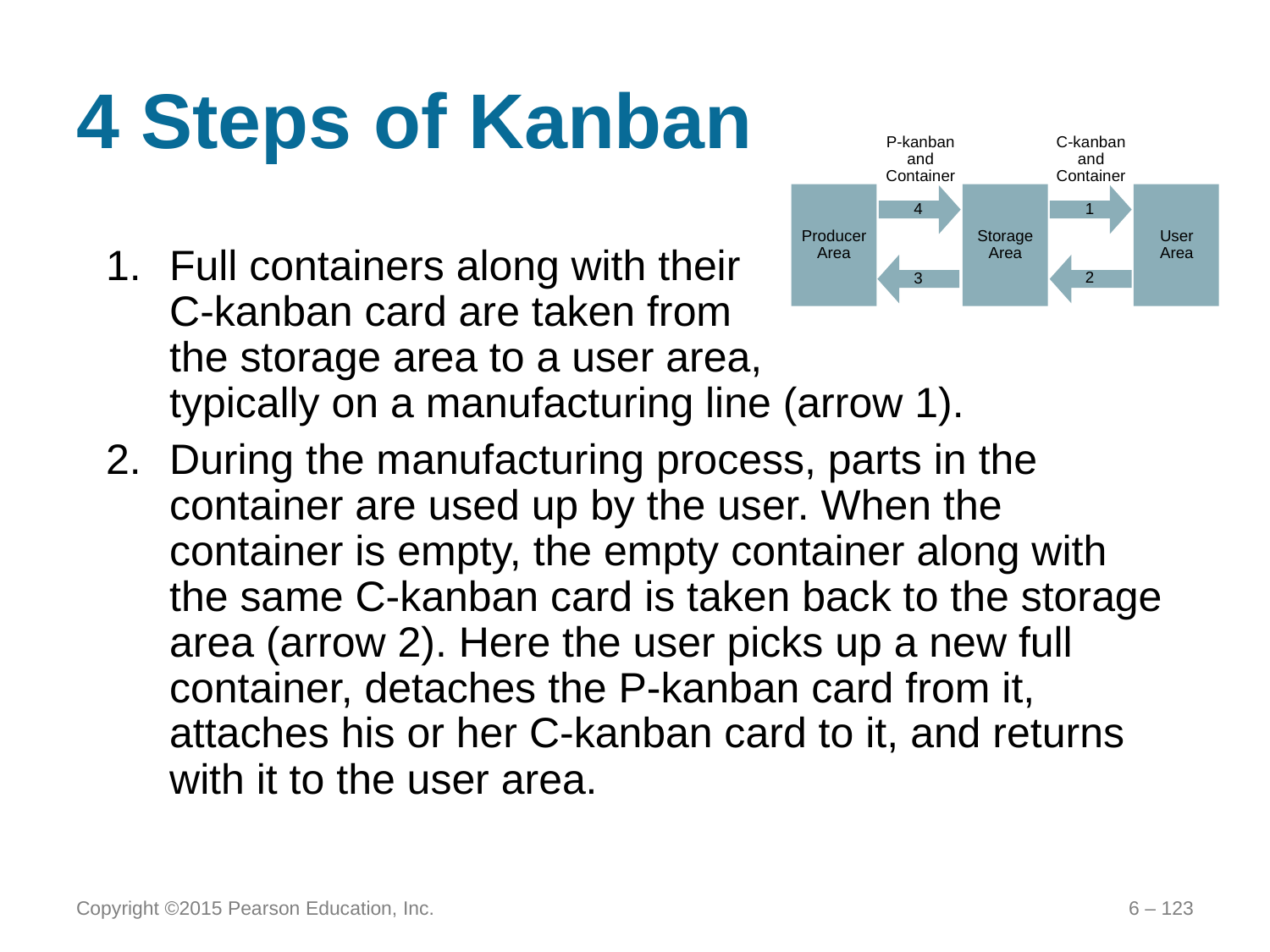

# 4 Steps of Kanban
P-kanban and Container
C-kanban and Container

4
1
Producer Area
Storage Area
User Area

2
3
Full containers along with their
C-kanban card are taken from
the storage area to a user area,
typically on a manufacturing line (arrow 1).
During the manufacturing process, parts in the container are used up by the user. When the container is empty, the empty container along with the same C-kanban card is taken back to the storage area (arrow 2). Here the user picks up a new full container, detaches the P-kanban card from it, attaches his or her C-kanban card to it, and returns with it to the user area.
Copyright ©2015 Pearson Education, Inc.
6 – 123